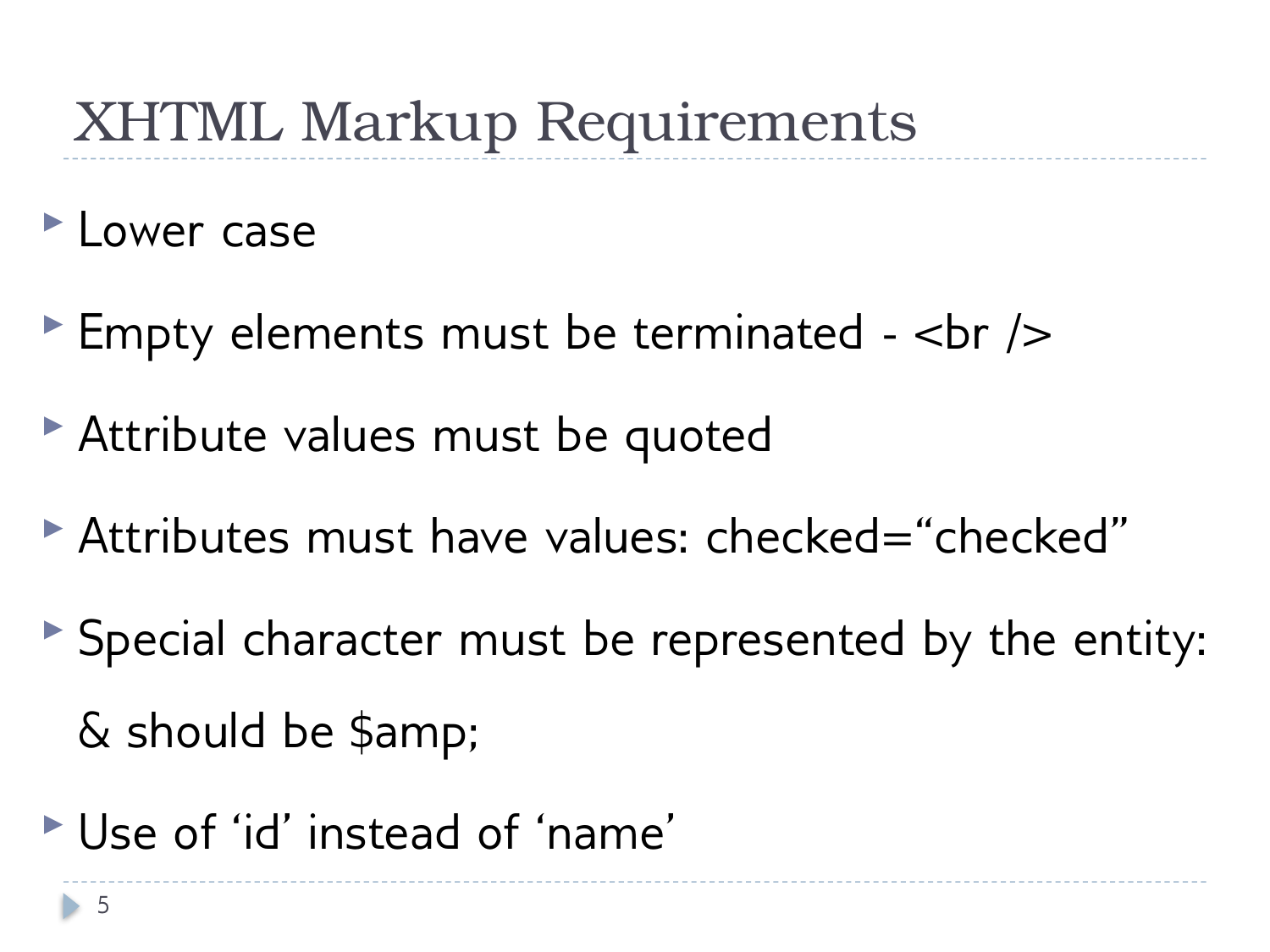

# XHTML Markup Requirements
Lower case
Empty elements must be terminated - <br />
Attribute values must be quoted
Attributes must have values: checked=“checked”
Special character must be represented by the entity: & should be $amp;
Use of ‘id’ instead of ‘name’

5